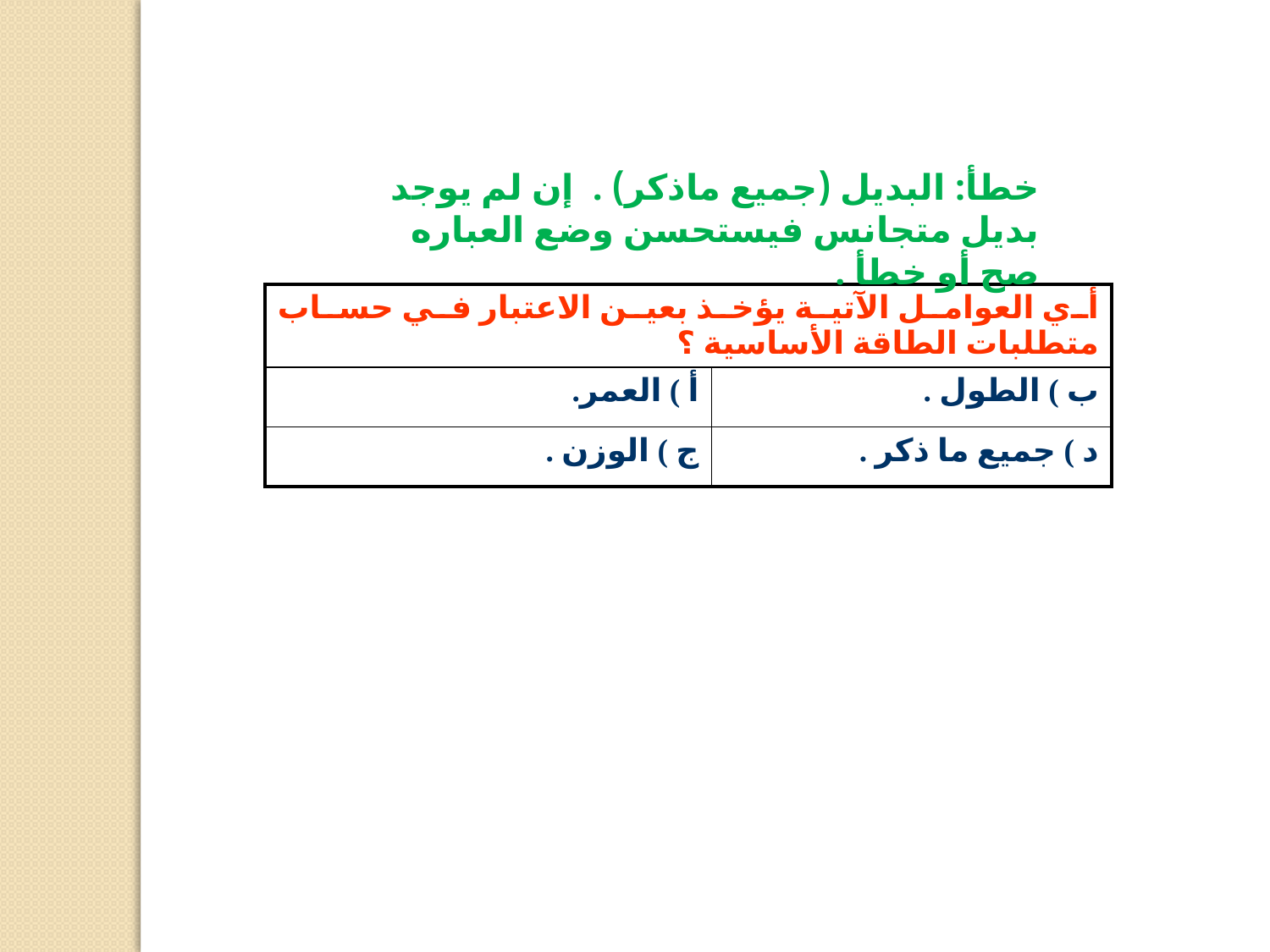

خطأ: البديل (جميع ماذكر) .  إن لم يوجد بديل متجانس فيستحسن وضع العباره صح أو خطأ .
| أي العوامل الآتية يؤخذ بعين الاعتبار في حساب متطلبات الطاقة الأساسية ؟ |  |
| --- | --- |
| أ ) العمر. | ب ) الطول . |
| ج ) الوزن . | د ) جميع ما ذكر . |